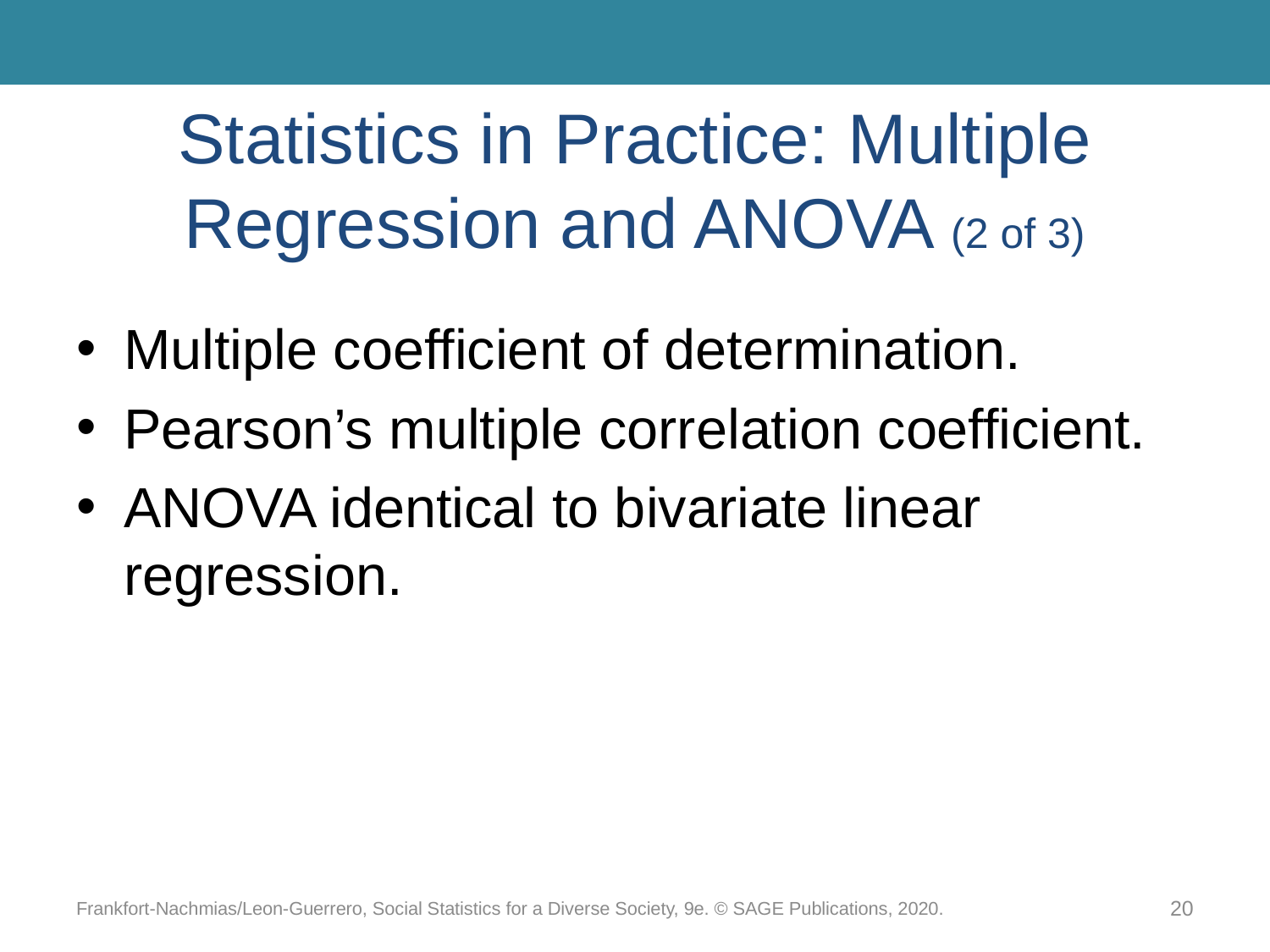

# Statistics in Practice: Multiple Regression and ANOVA (2 of 3)
Multiple coefficient of determination.
Pearson’s multiple correlation coefficient.
ANOVA identical to bivariate linear regression.
Frankfort-Nachmias/Leon-Guerrero, Social Statistics for a Diverse Society, 9e. © SAGE Publications, 2020.
20